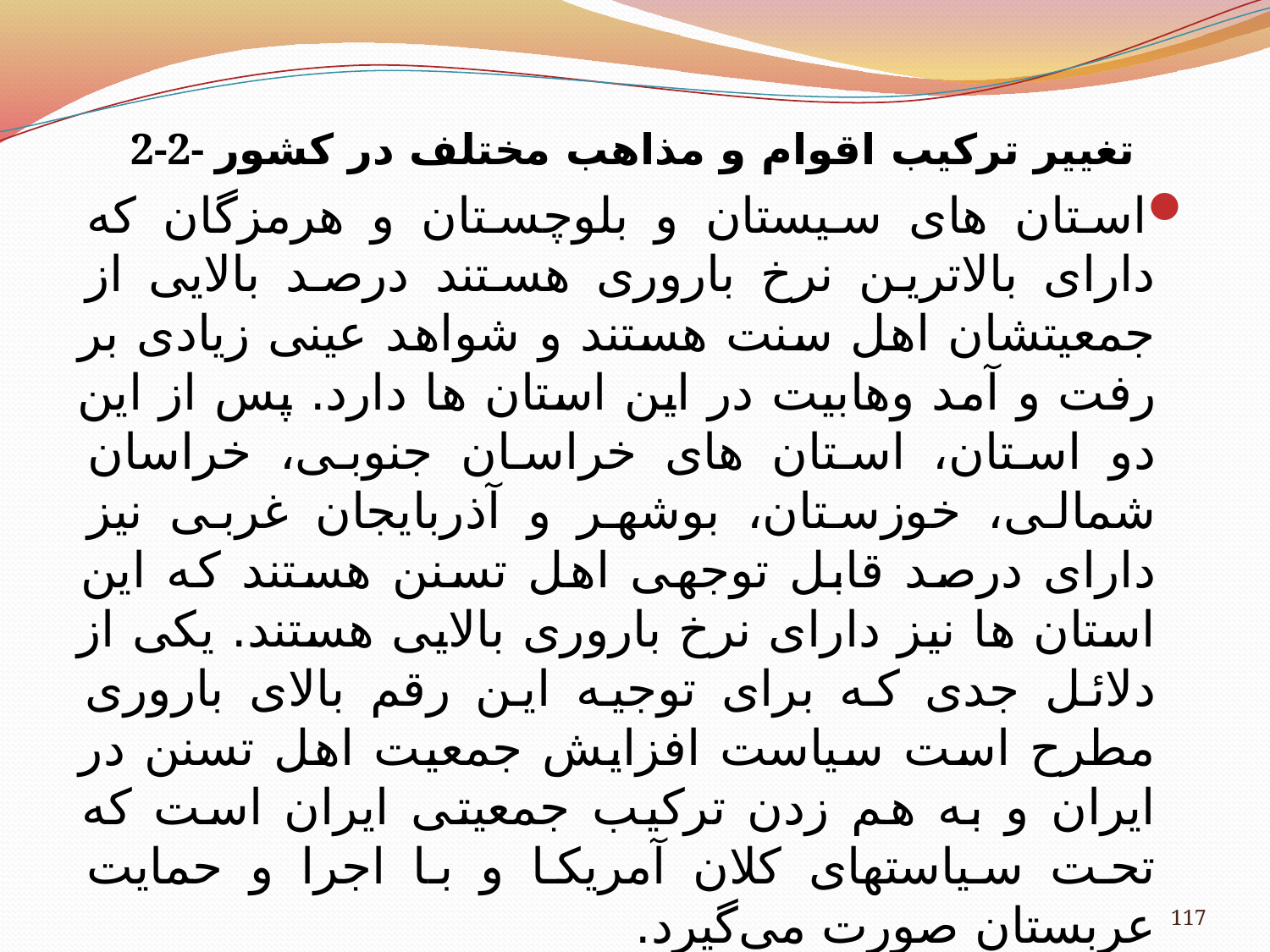

2-2- تغییر ترکیب اقوام و مذاهب مختلف در کشور
استان های سیستان و بلوچستان و هرمزگان که دارای بالاترین نرخ باروری هستند درصد بالایی از جمعیتشان اهل سنت هستند و شواهد عینی زیادی بر رفت و آمد وهابیت در این استان ها دارد. پس از این دو استان، استان های خراسان جنوبی، خراسان شمالی، خوزستان، بوشهر و آذربایجان غربی نیز دارای درصد قابل توجهی اهل تسنن هستند که این استان ها نیز دارای نرخ باروری بالایی هستند. یکی از دلائل جدی که برای توجیه این رقم بالای باروری مطرح است سیاست افزایش جمعیت اهل تسنن در ایران و به هم زدن ترکیب جمعیتی ایران است که تحت سیاستهای کلان آمریکا و با اجرا و حمایت عربستان صورت می‌گیرد.

117